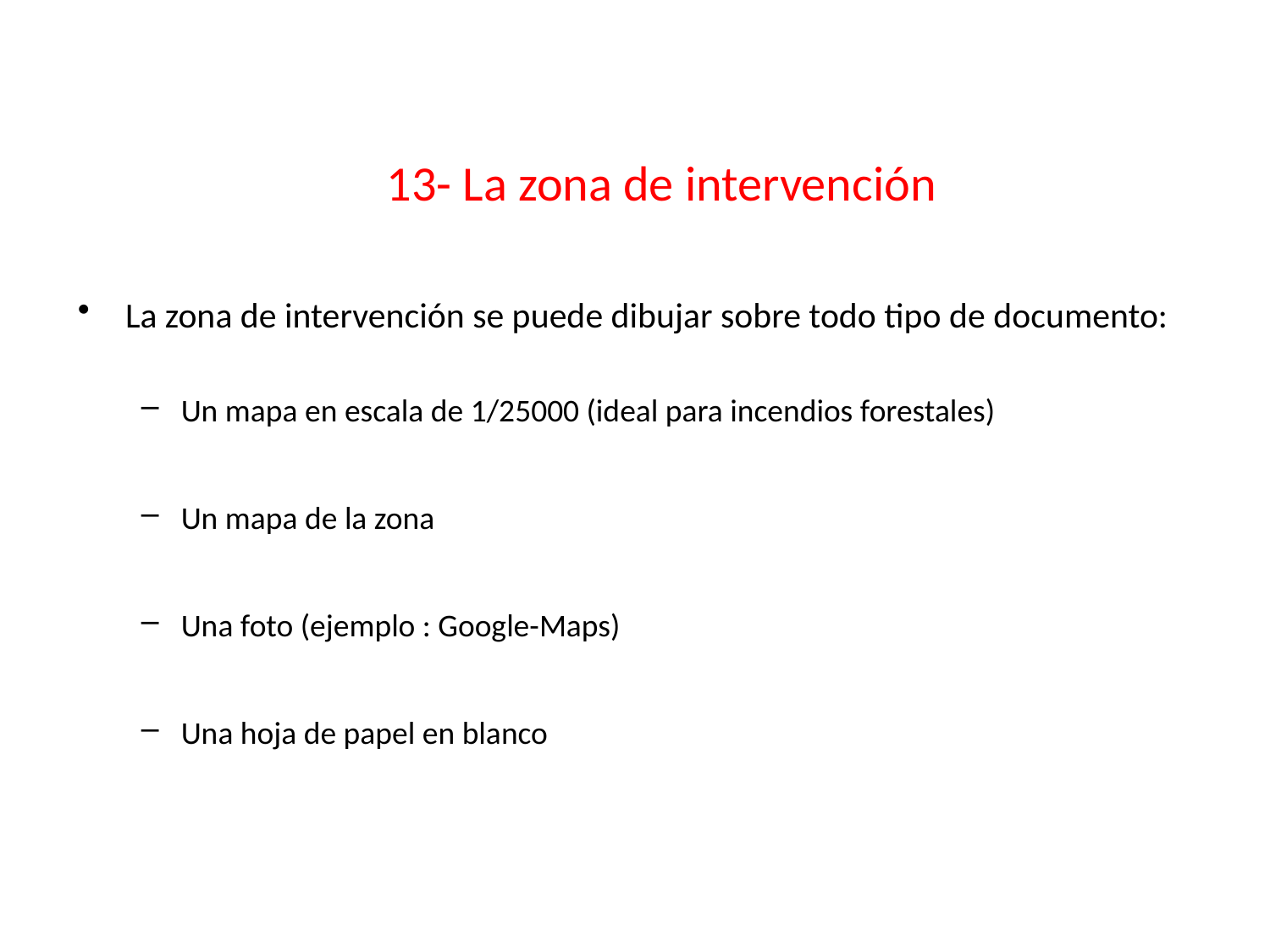

# 13- La zona de intervención
La zona de intervención se puede dibujar sobre todo tipo de documento:

Un mapa en escala de 1/25000 (ideal para incendios forestales)

Un mapa de la zona

Una foto (ejemplo : Google-Maps)

Una hoja de papel en blanco